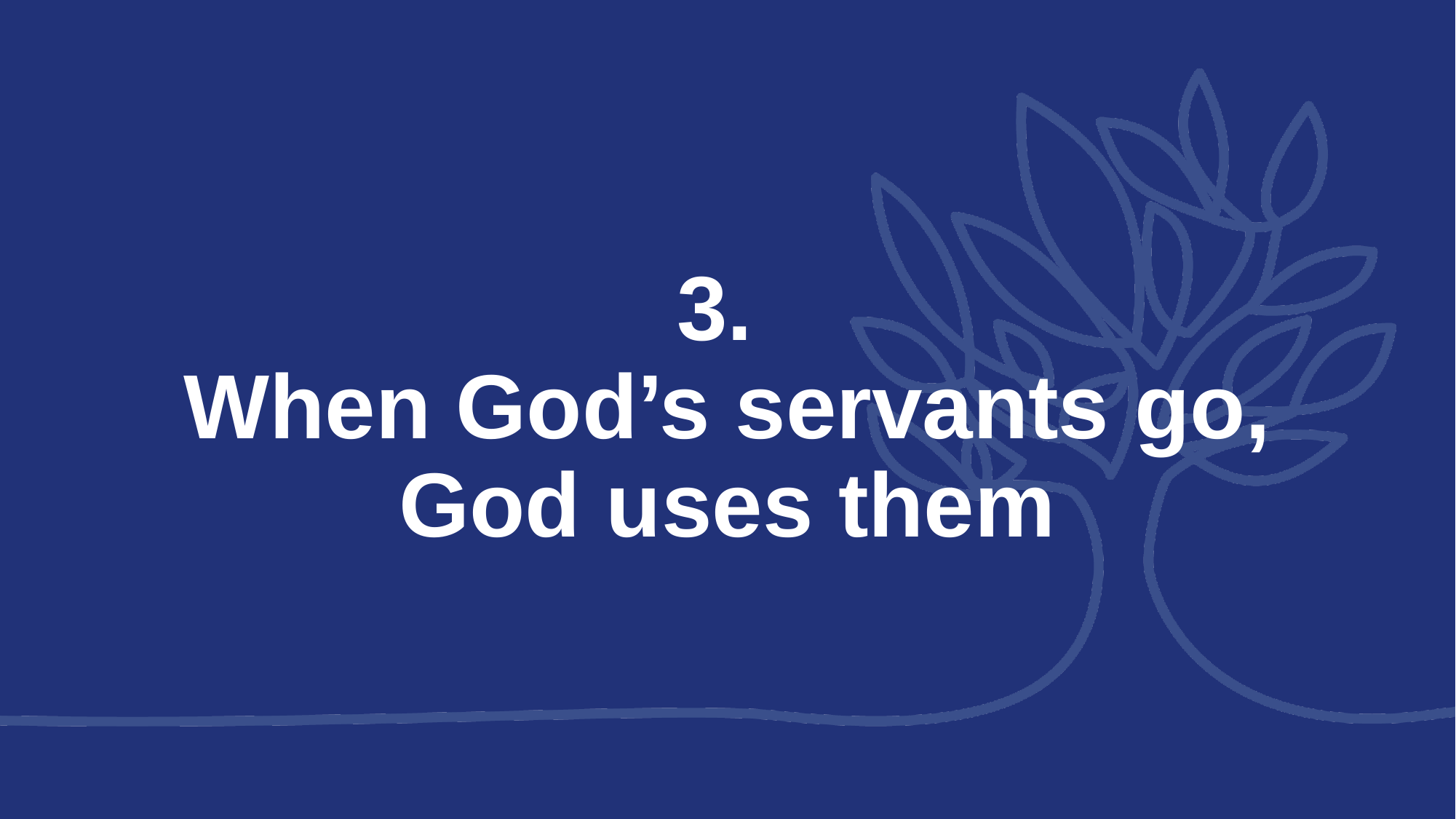

# 3. When God’s servants go, God uses them